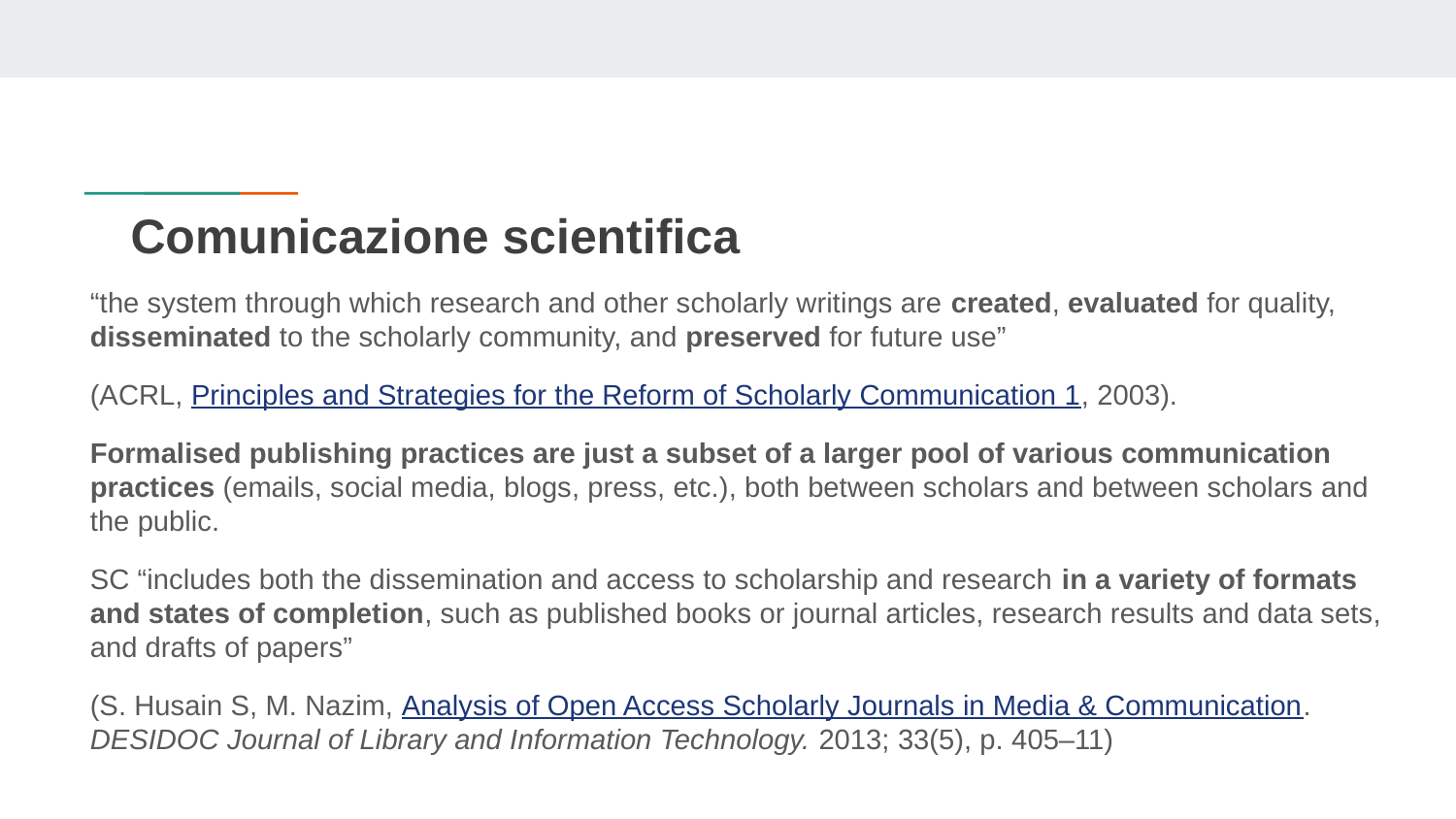

# Comunicazione scientifica
“the system through which research and other scholarly writings are created, evaluated for quality, disseminated to the scholarly community, and preserved for future use”
(ACRL, Principles and Strategies for the Reform of Scholarly Communication 1, 2003).
Formalised publishing practices are just a subset of a larger pool of various communication practices (emails, social media, blogs, press, etc.), both between scholars and between scholars and the public.
SC “includes both the dissemination and access to scholarship and research in a variety of formats and states of completion, such as published books or journal articles, research results and data sets, and drafts of papers”
(S. Husain S, M. Nazim, Analysis of Open Access Scholarly Journals in Media & Communication. DESIDOC Journal of Library and Information Technology. 2013; 33(5), p. 405–11)